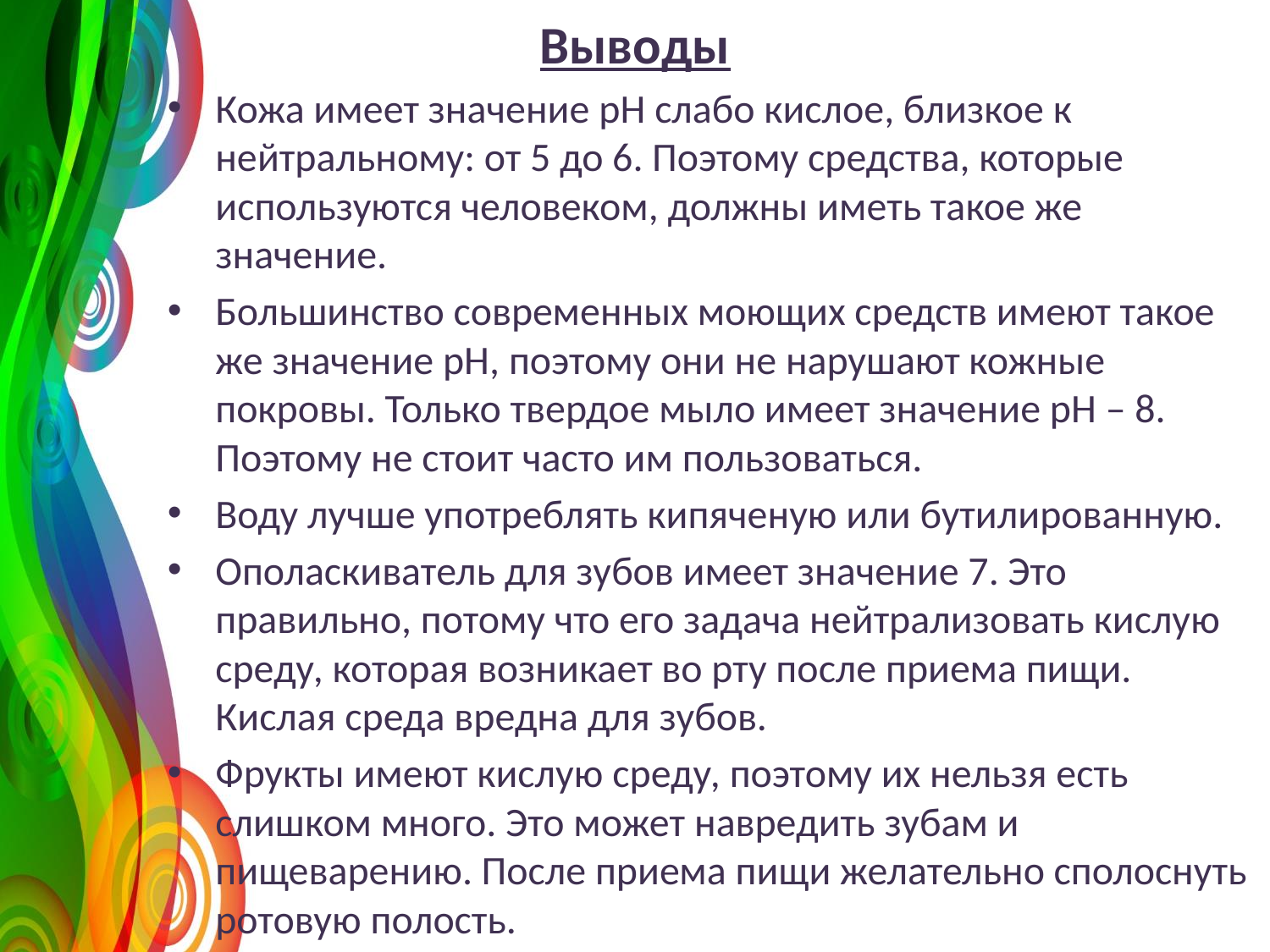

# Выводы
Кожа имеет значение рН слабо кислое, близкое к нейтральному: от 5 до 6. Поэтому средства, которые используются человеком, должны иметь такое же значение.
Большинство современных моющих средств имеют такое же значение рН, поэтому они не нарушают кожные покровы. Только твердое мыло имеет значение рН – 8. Поэтому не стоит часто им пользоваться.
Воду лучше употреблять кипяченую или бутилированную.
Ополаскиватель для зубов имеет значение 7. Это правильно, потому что его задача нейтрализовать кислую среду, которая возникает во рту после приема пищи. Кислая среда вредна для зубов.
Фрукты имеют кислую среду, поэтому их нельзя есть слишком много. Это может навредить зубам и пищеварению. После приема пищи желательно сполоснуть ротовую полость.